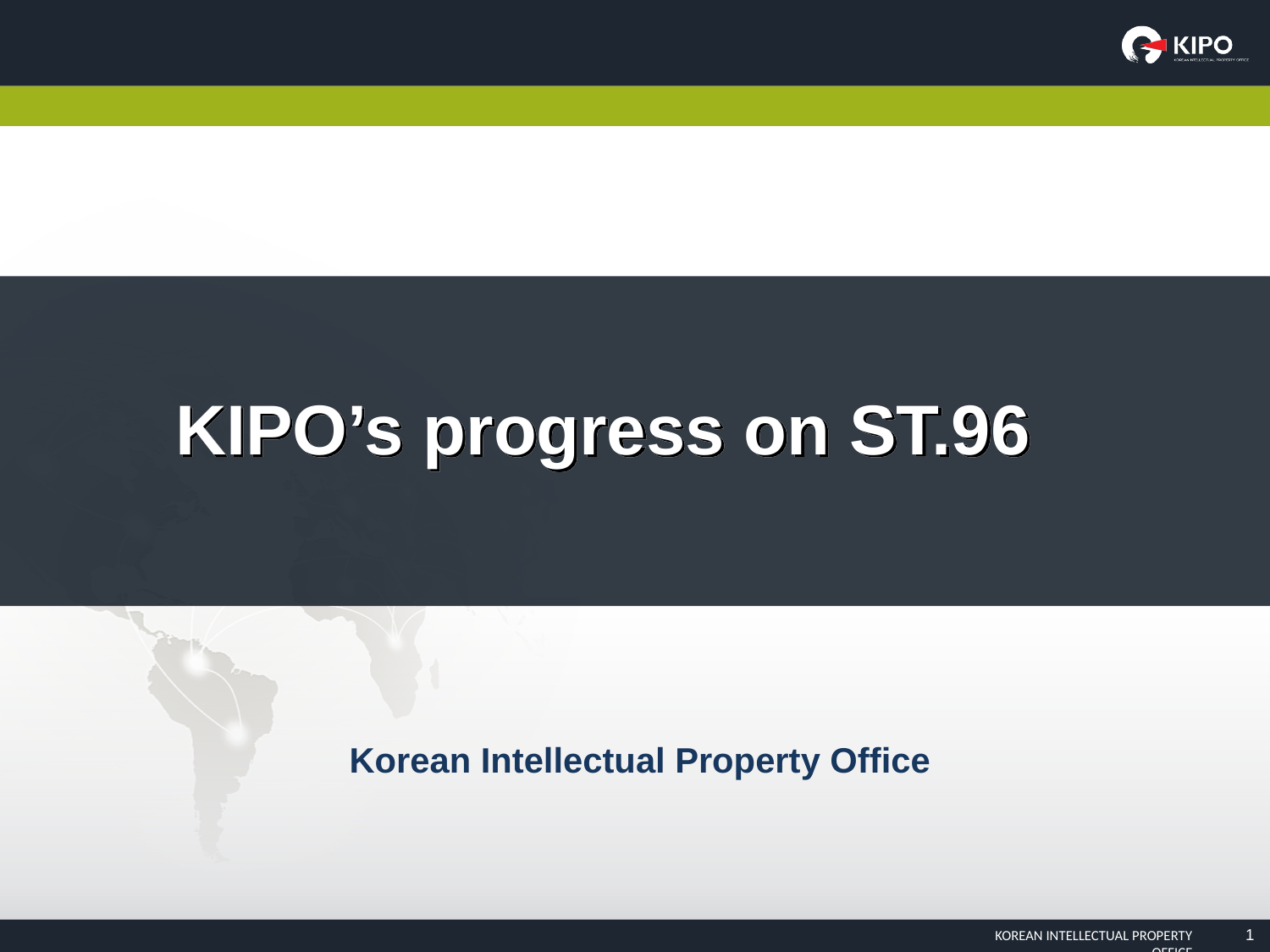

KIPO’s progress on ST.96
Korean Intellectual Property Office